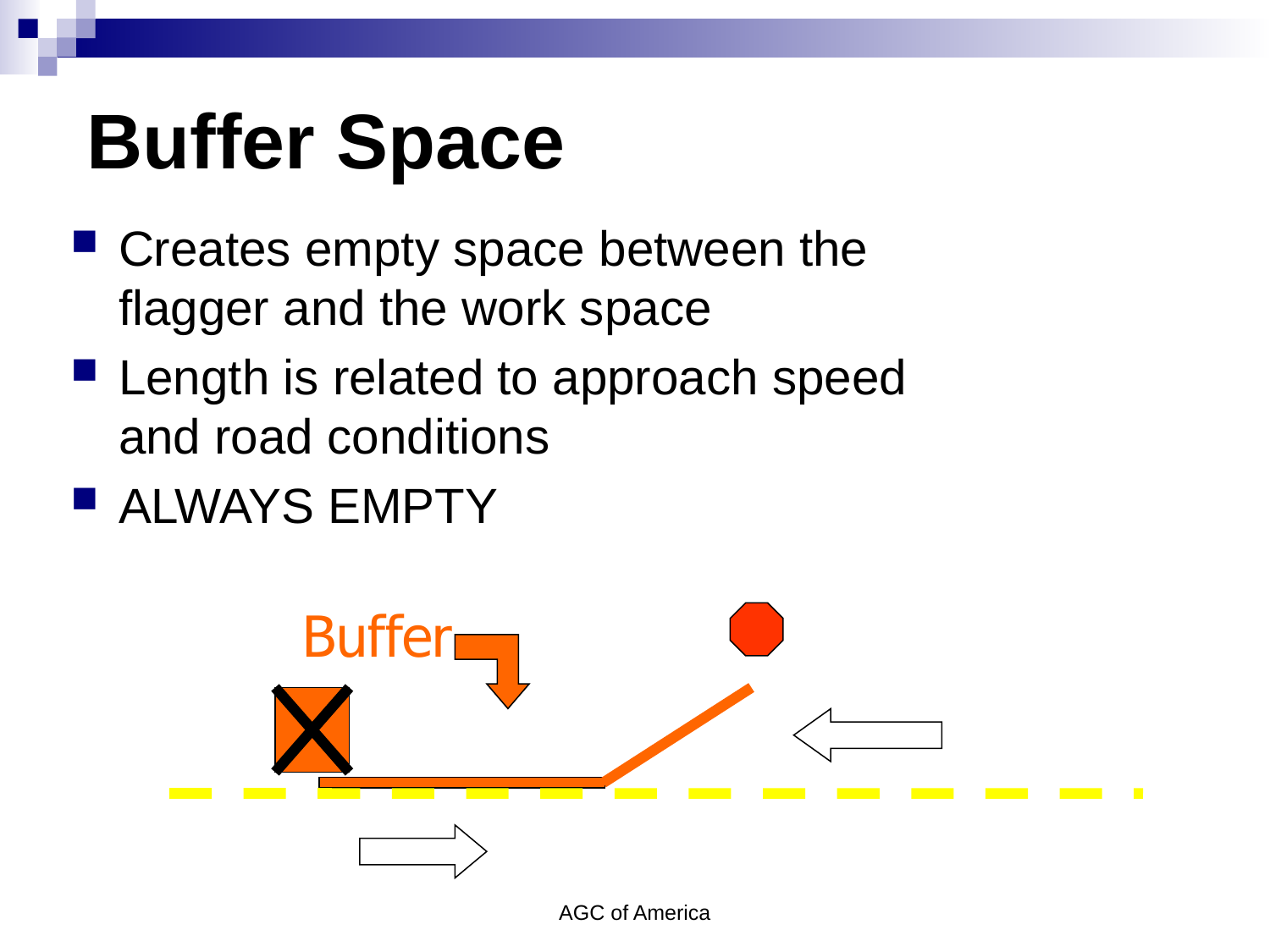

# Buffer Space
Creates empty space between the flagger and the work space
Length is related to approach speed and road conditions
ALWAYS EMPTY
Buffer

AGC of America